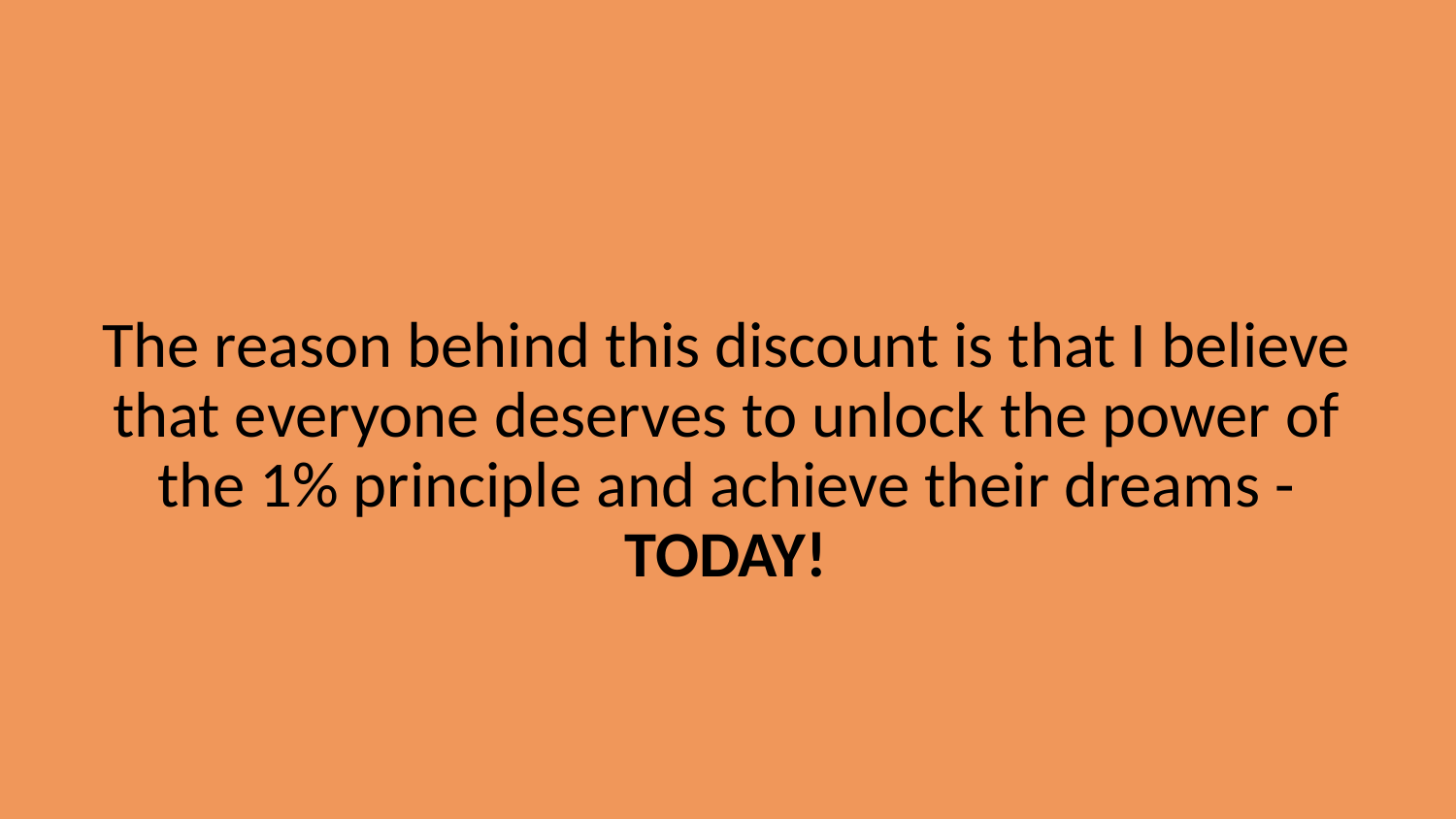

The reason behind this discount is that I believe that everyone deserves to unlock the power of the 1% principle and achieve their dreams -TODAY!